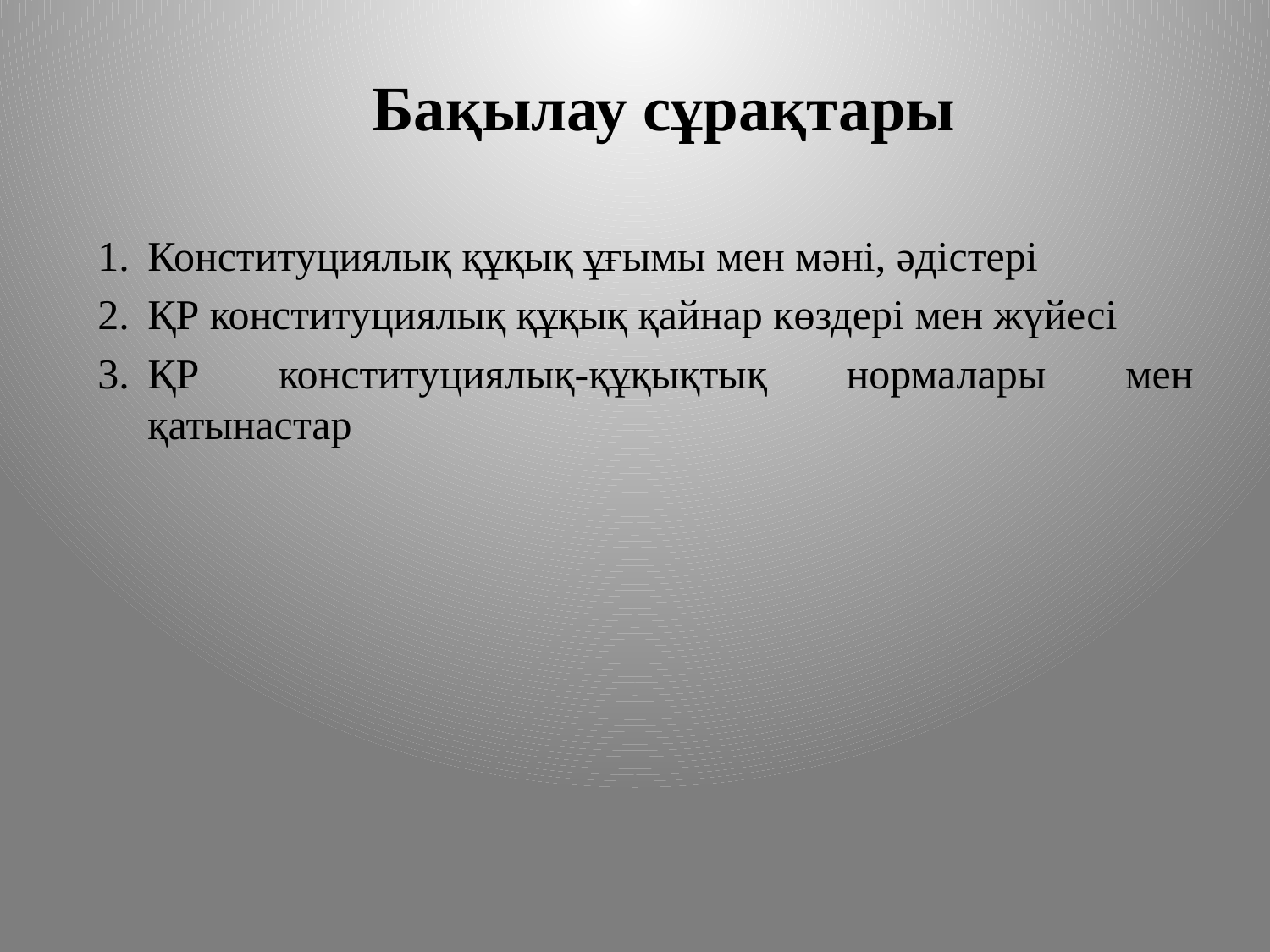

# Бақылау сұрақтары
Конституциялық құқық ұғымы мен мәні, әдістері
ҚР конституциялық құқық қайнар көздері мен жүйесі
ҚР конституциялық-құқықтық нормалары мен қатынастар